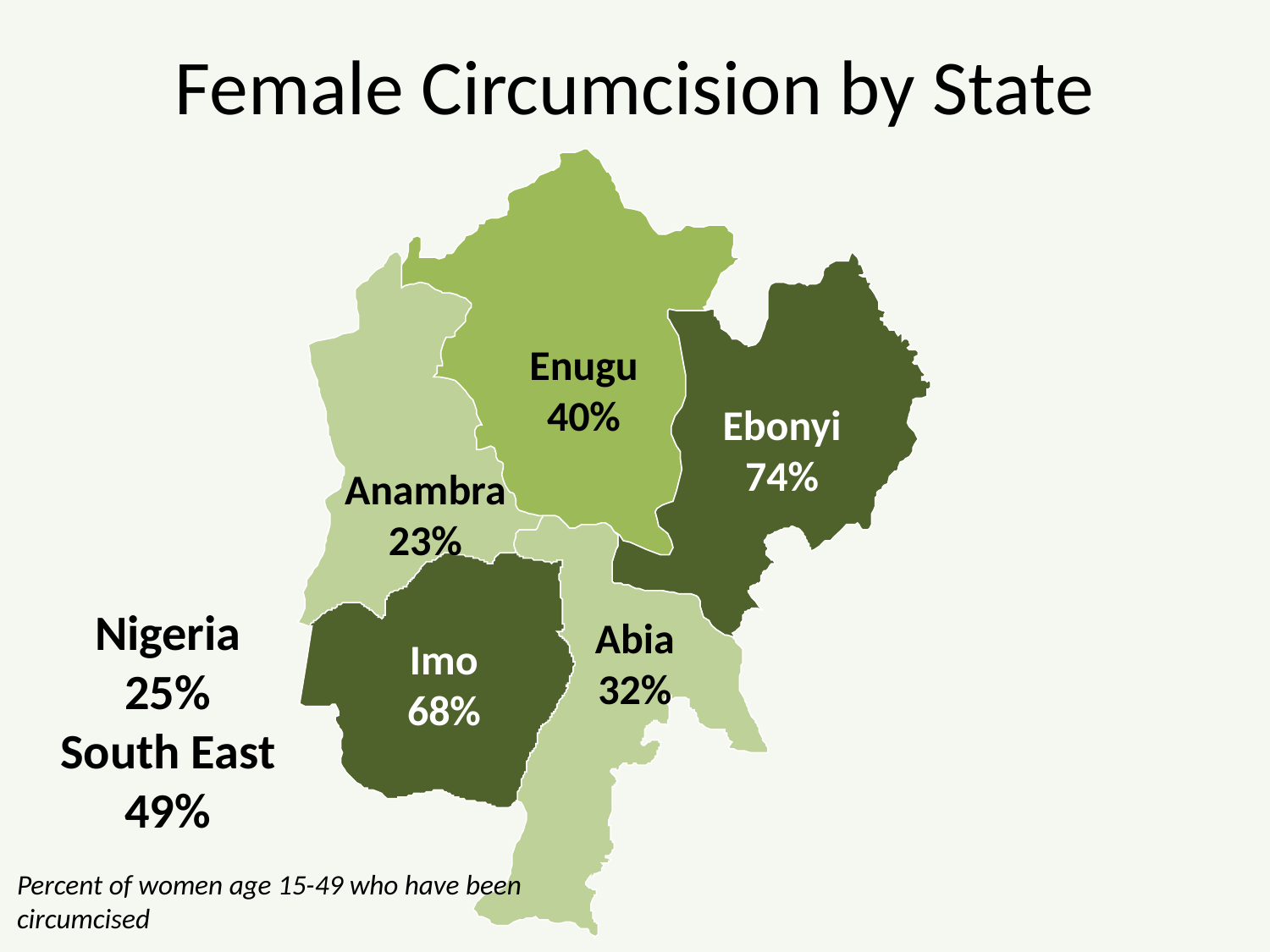

# Female Circumcision by State

Enugu
40%
Ebonyi
74%
Anambra
23%
Nigeria
25%
South East
49%
Abia
32%
Imo
68%
Percent of women age 15-49 who have been circumcised